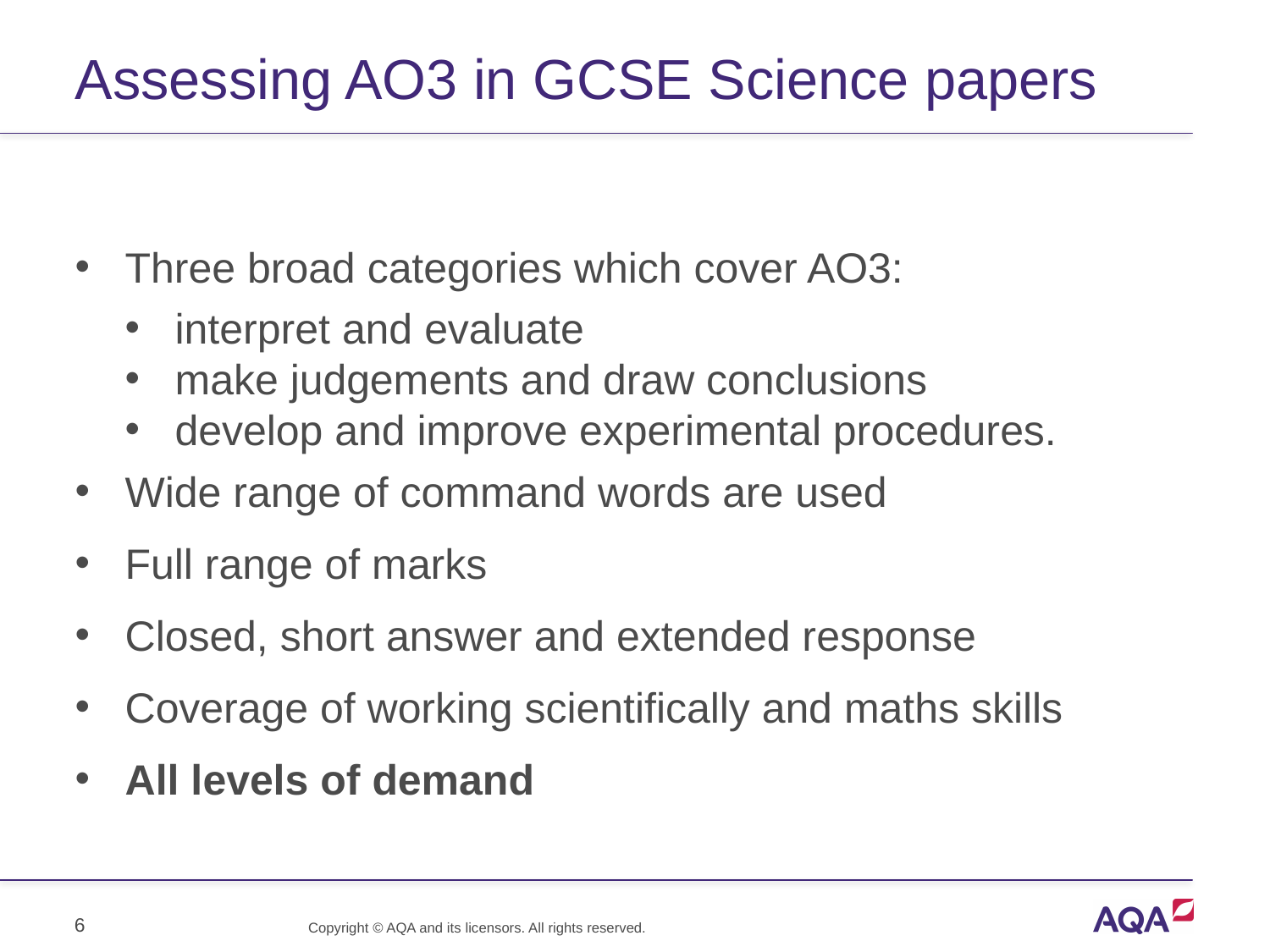

# Assessing AO3 in GCSE Science papers
Three broad categories which cover AO3:
interpret and evaluate
make judgements and draw conclusions
develop and improve experimental procedures.
Wide range of command words are used
Full range of marks
Closed, short answer and extended response
Coverage of working scientifically and maths skills
All levels of demand

6
Copyright © AQA and its licensors. All rights reserved.